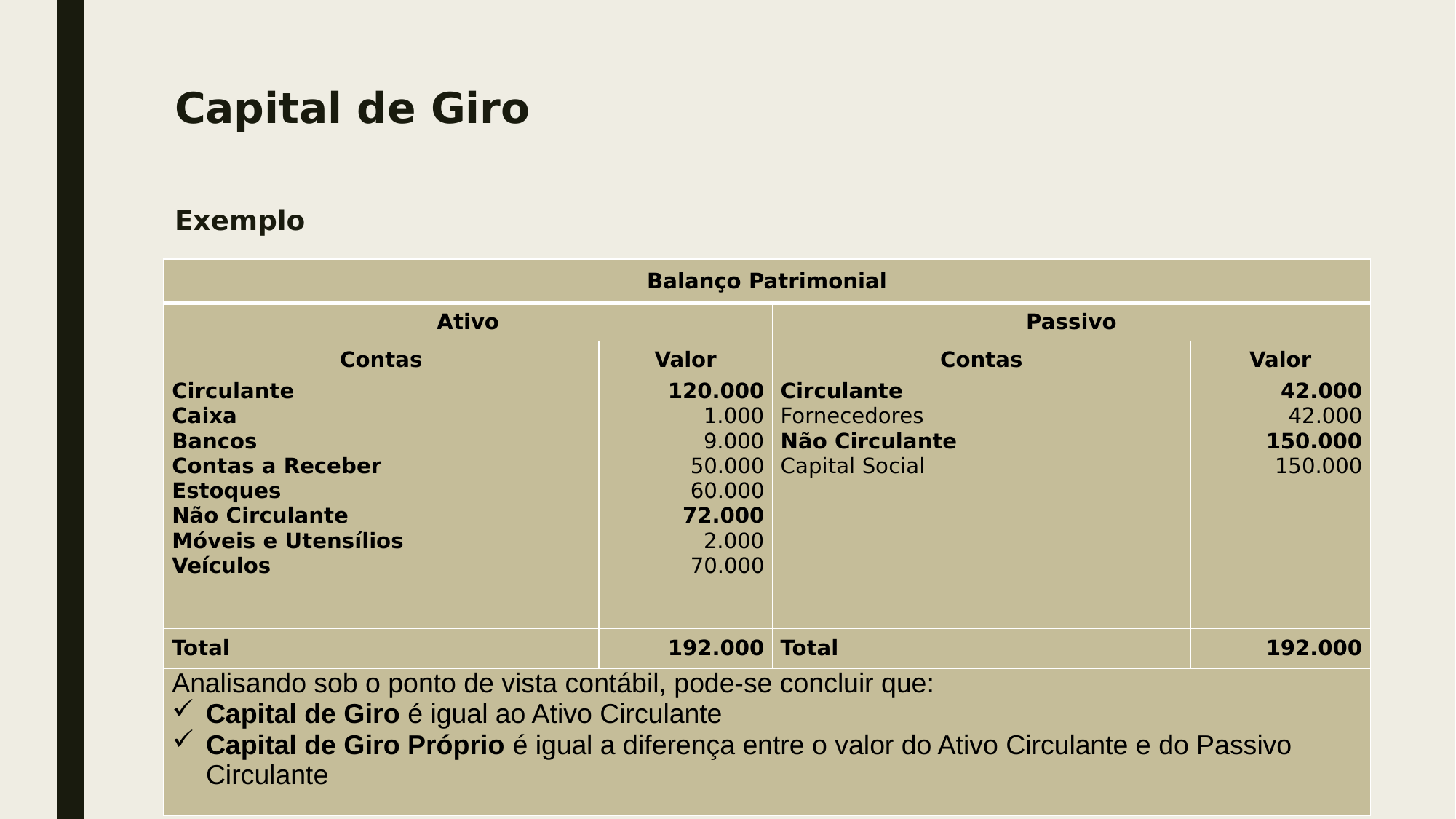

# Capital de Giro
Exemplo
| Balanço Patrimonial |  |  |  |
| --- | --- | --- | --- |
| Ativo |  | Passivo |  |
| Contas | Valor | Contas | Valor |
| Circulante Caixa Bancos Contas a Receber Estoques Não Circulante Móveis e Utensílios Veículos | 120.000 1.000 9.000 50.000 60.000 72.000 2.000 70.000 | Circulante Fornecedores Não Circulante Capital Social | 42.000 42.000 150.000 150.000 |
| Total | 192.000 | Total | 192.000 |
| Analisando sob o ponto de vista contábil, pode-se concluir que: Capital de Giro é igual ao Ativo Circulante Capital de Giro Próprio é igual a diferença entre o valor do Ativo Circulante e do Passivo Circulante |  |  |  |